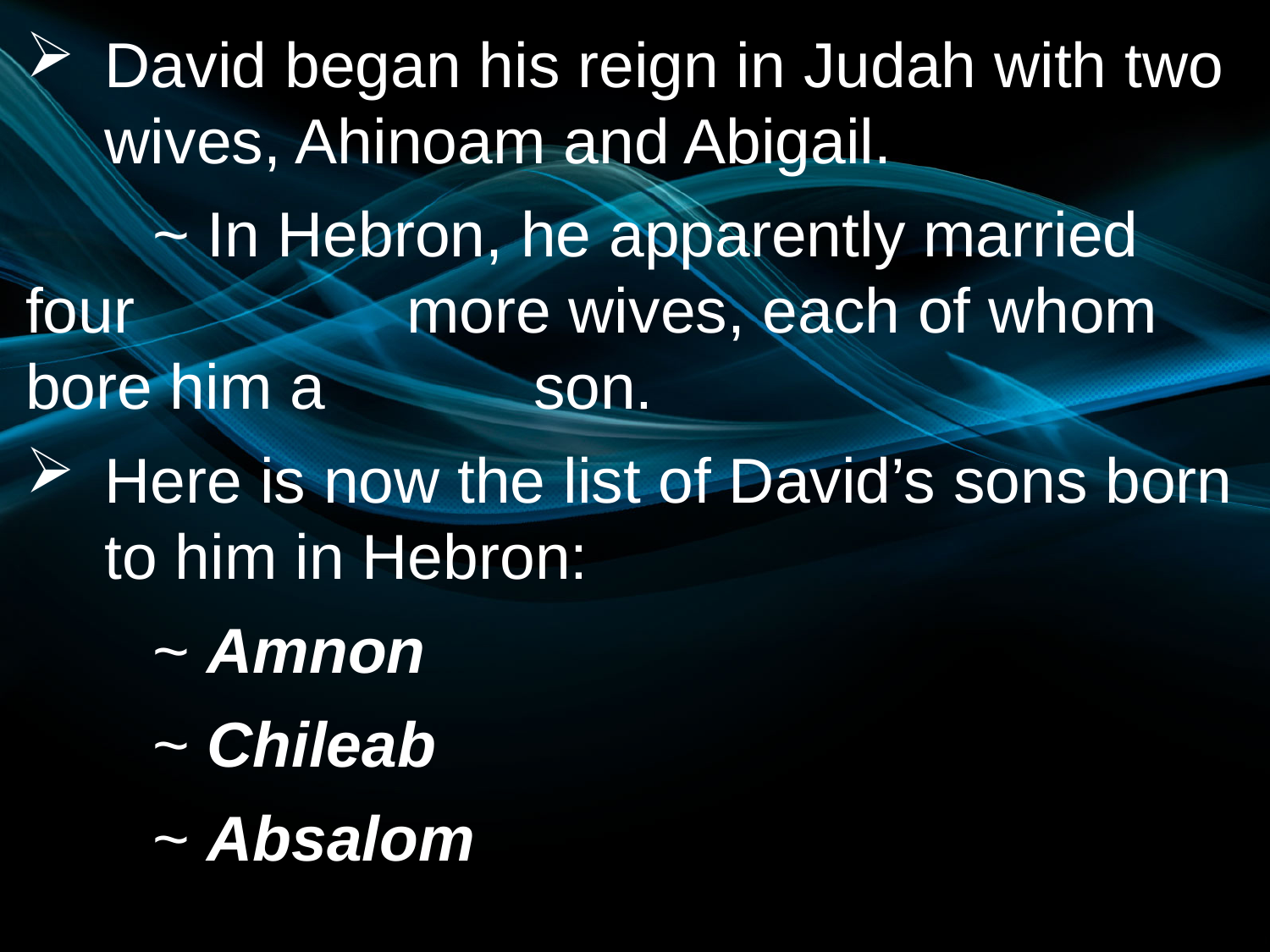

David began his reign in Judah with two wives, Ahinoam and Abigail.
	~ In Hebron, he apparently married four 		more wives, each of whom bore him a 		son.
Here is now the list of David’s sons born to him in Hebron:
	~ Amnon
	~ Chileab
	~ Absalom